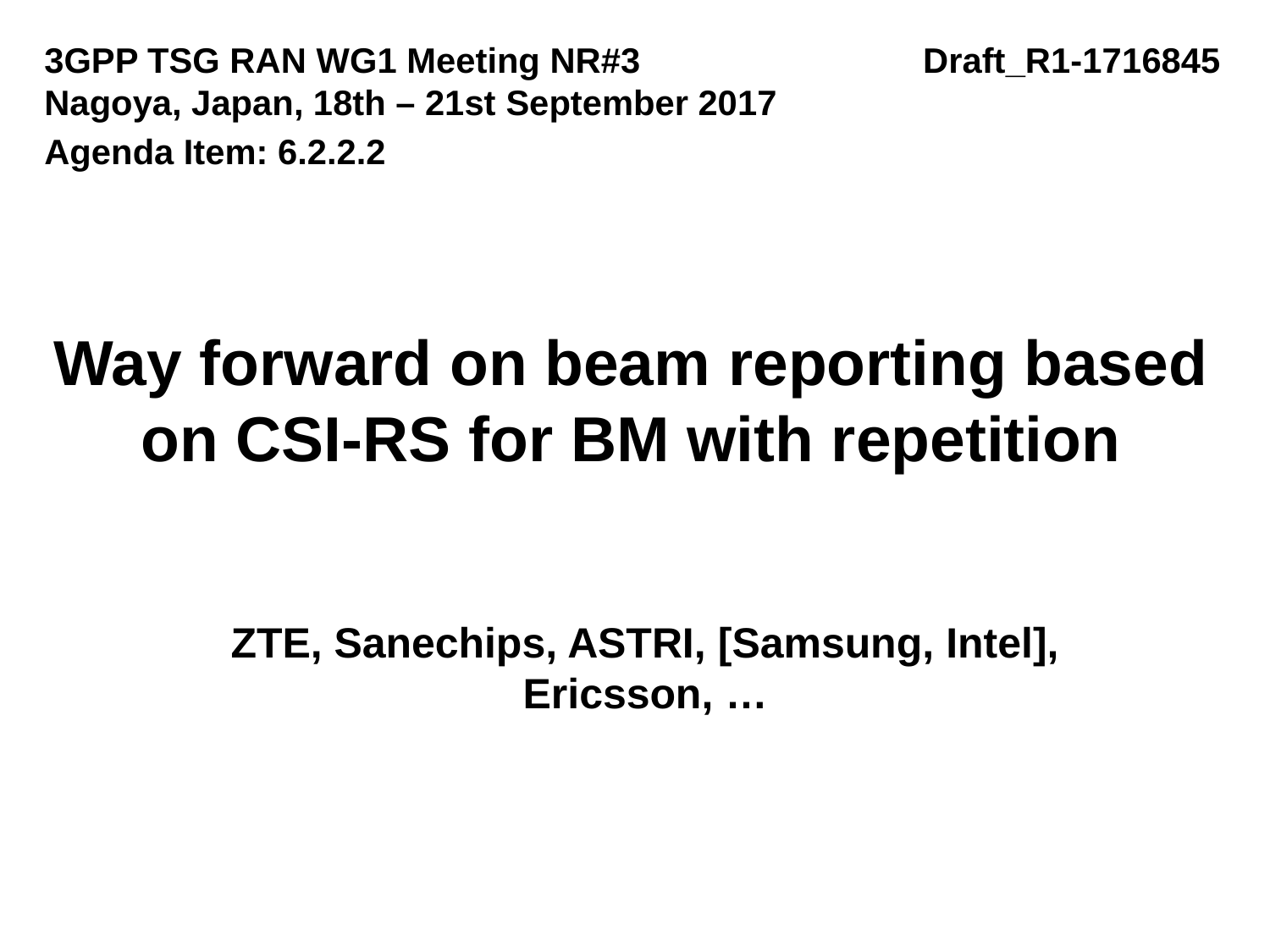

3GPP TSG RAN WG1 Meeting NR#3                             Draft_R1-1716845
Nagoya, Japan, 18th – 21st September 2017
Agenda Item: 6.2.2.2

# Way forward on beam reporting based on CSI-RS for BM with repetition
ZTE, Sanechips, ASTRI, [Samsung, Intel], Ericsson, …